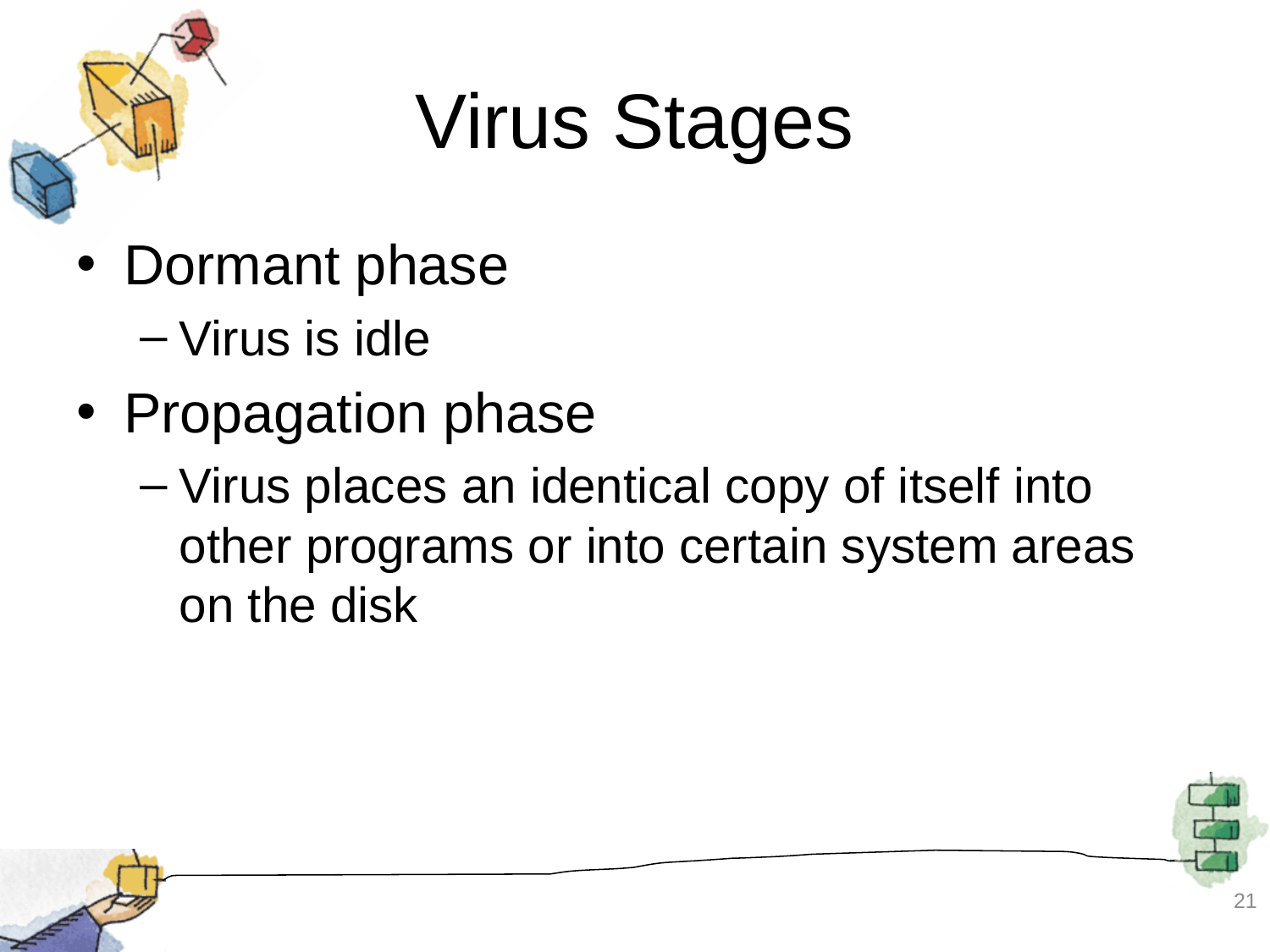

# Virus Stages
Dormant phase
Virus is idle
Propagation phase
Virus places an identical copy of itself into other programs or into certain system areas on the disk

21